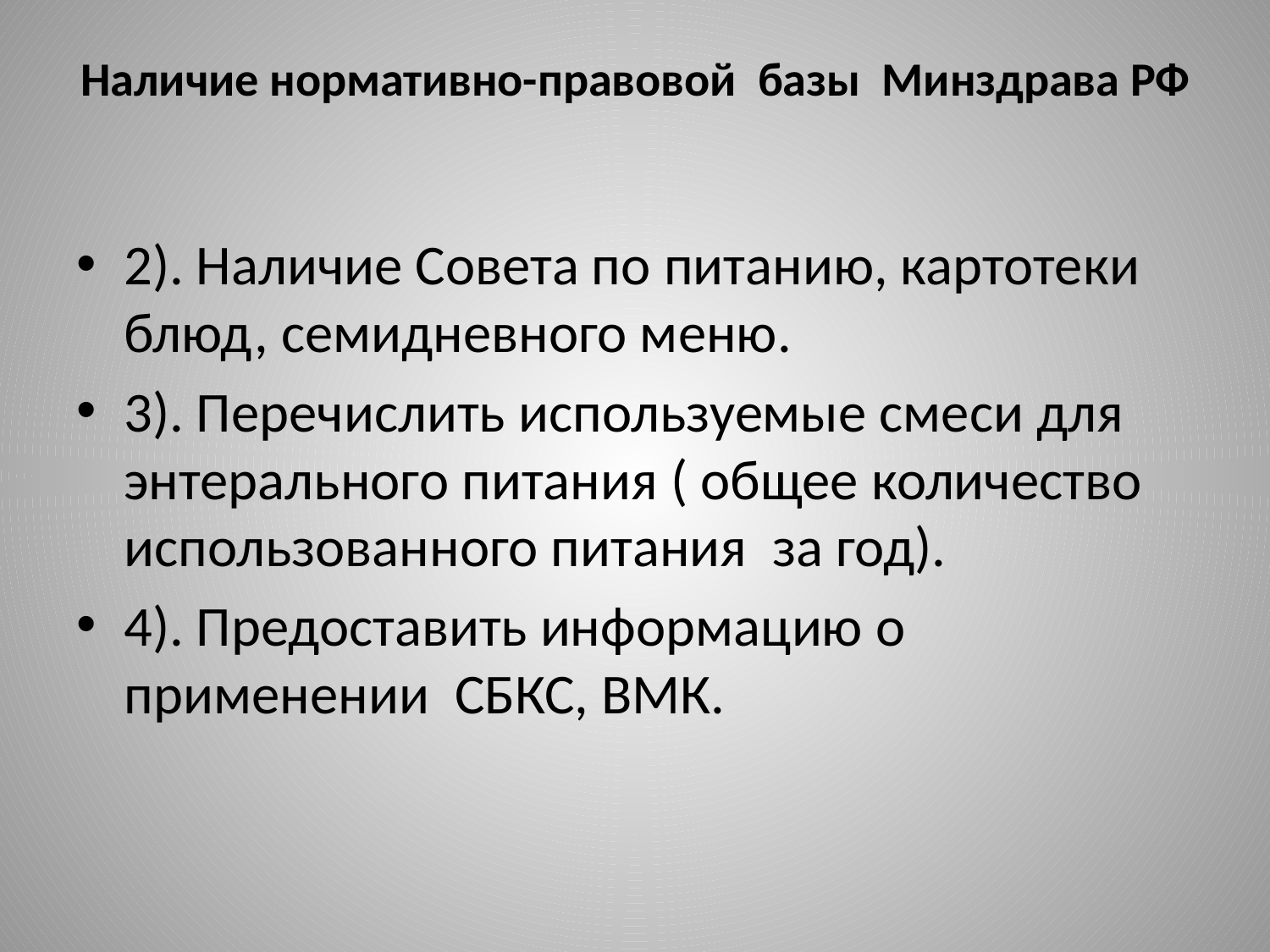

# Наличие нормативно-правовой  базы  Минздрава РФ
2). Наличие Совета по питанию, картотеки блюд, семидневного меню.
3). Перечислить используемые смеси для энтерального питания ( общее количество использованного питания  за год).
4). Предоставить информацию о применении  СБКС, ВМК.